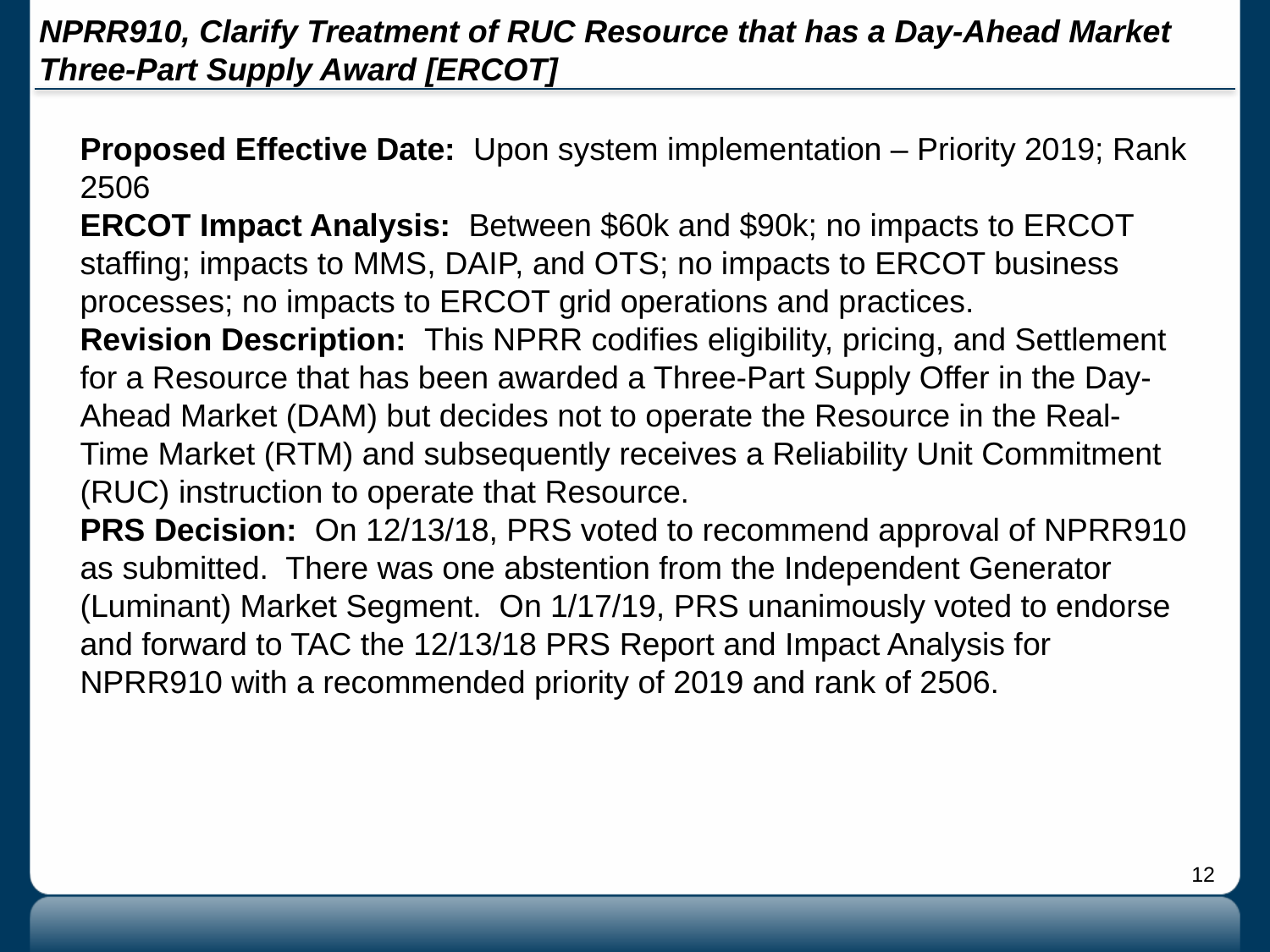

# NPRR910, Clarify Treatment of RUC Resource that has a Day-Ahead Market Three-Part Supply Award [ERCOT]
Proposed Effective Date:  Upon system implementation – Priority 2019; Rank 2506
ERCOT Impact Analysis:  Between $60k and $90k; no impacts to ERCOT staffing; impacts to MMS, DAIP, and OTS; no impacts to ERCOT business processes; no impacts to ERCOT grid operations and practices.
Revision Description:  This NPRR codifies eligibility, pricing, and Settlement for a Resource that has been awarded a Three-Part Supply Offer in the Day-Ahead Market (DAM) but decides not to operate the Resource in the Real-Time Market (RTM) and subsequently receives a Reliability Unit Commitment (RUC) instruction to operate that Resource.
PRS Decision:  On 12/13/18, PRS voted to recommend approval of NPRR910 as submitted.  There was one abstention from the Independent Generator (Luminant) Market Segment.  On 1/17/19, PRS unanimously voted to endorse and forward to TAC the 12/13/18 PRS Report and Impact Analysis for NPRR910 with a recommended priority of 2019 and rank of 2506.